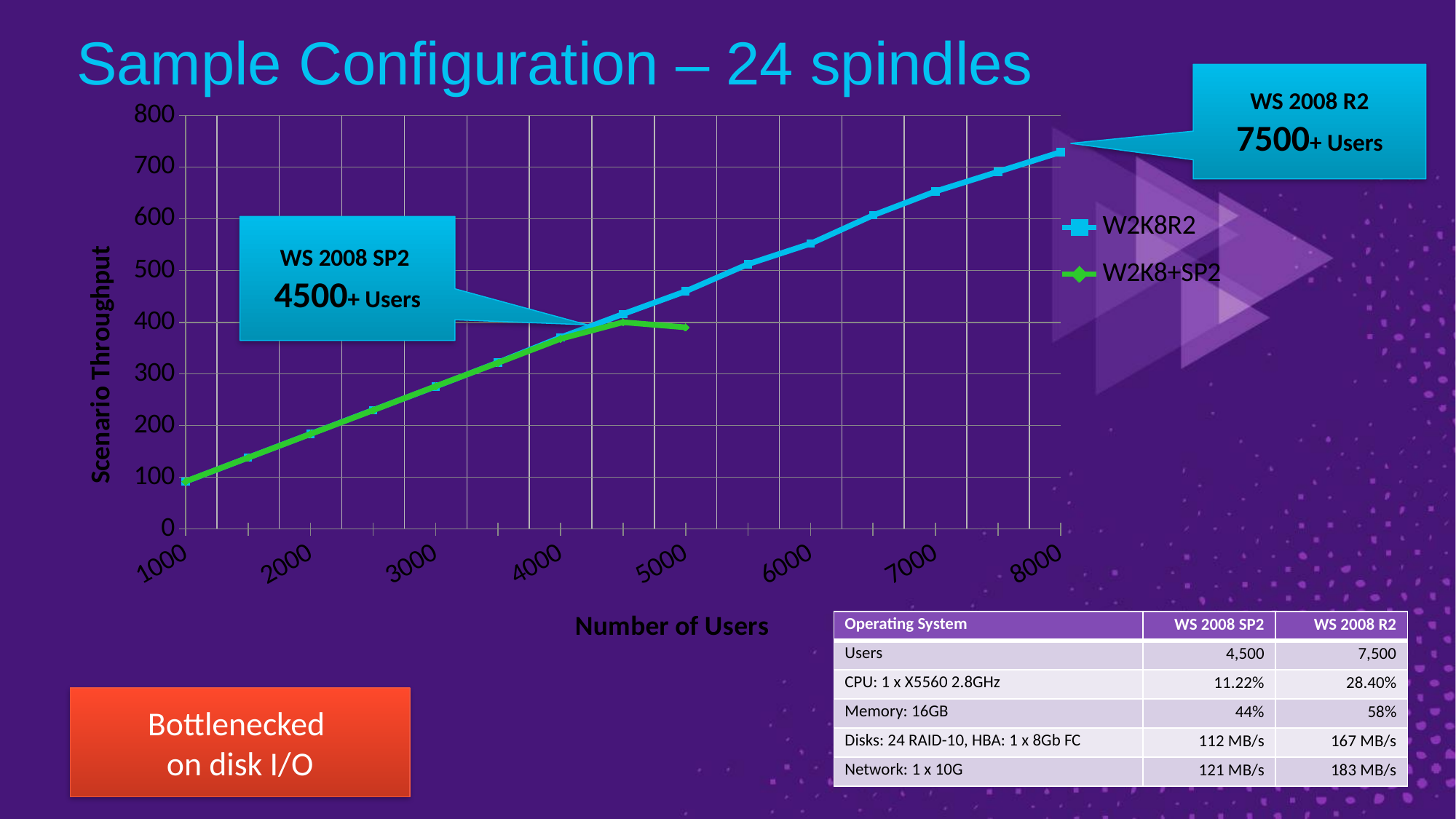

# Sample Configuration – 24 spindles
WS 2008 R2
7500+ Users

### Chart

| Category | W2K8R2 | W2K8+SP2 |
|---|---|---|
| 1000 | 91.96666666666667 | 92.10333333333334 |
|  | 138.11333333333334 | 137.995 |
| 2000 | 184.05 | 183.83166666666668 |
|  | 230.18666666666667 | 229.73666666666668 |
| 3000 | 275.7316666666667 | 276.14 |
|  | 322.3016666666667 | 321.67 |
| 4000 | 370.755 | 368.03333333333336 |
|  | 415.965 | 400.10833333333335 |
| 5000 | 459.87833333333333 | 390.2266666666667 |
|  | 512.47 | None |
| 6000 | 552.0283333333333 | None |
|  | 606.925 | None |
| 7000 | 653.265 | None |
|  | 691.175 | None |
| 8000 | 729.19 | None |
WS 2008 SP2
4500+ Users
| Operating System | WS 2008 SP2 | WS 2008 R2 |
| --- | --- | --- |
| Users | 4,500 | 7,500 |
| CPU: 1 x X5560 2.8GHz | 11.22% | 28.40% |
| Memory: 16GB | 44% | 58% |
| Disks: 24 RAID-10, HBA: 1 x 8Gb FC | 112 MB/s | 167 MB/s |
| Network: 1 x 10G | 121 MB/s | 183 MB/s |
Bottlenecked
on disk I/O